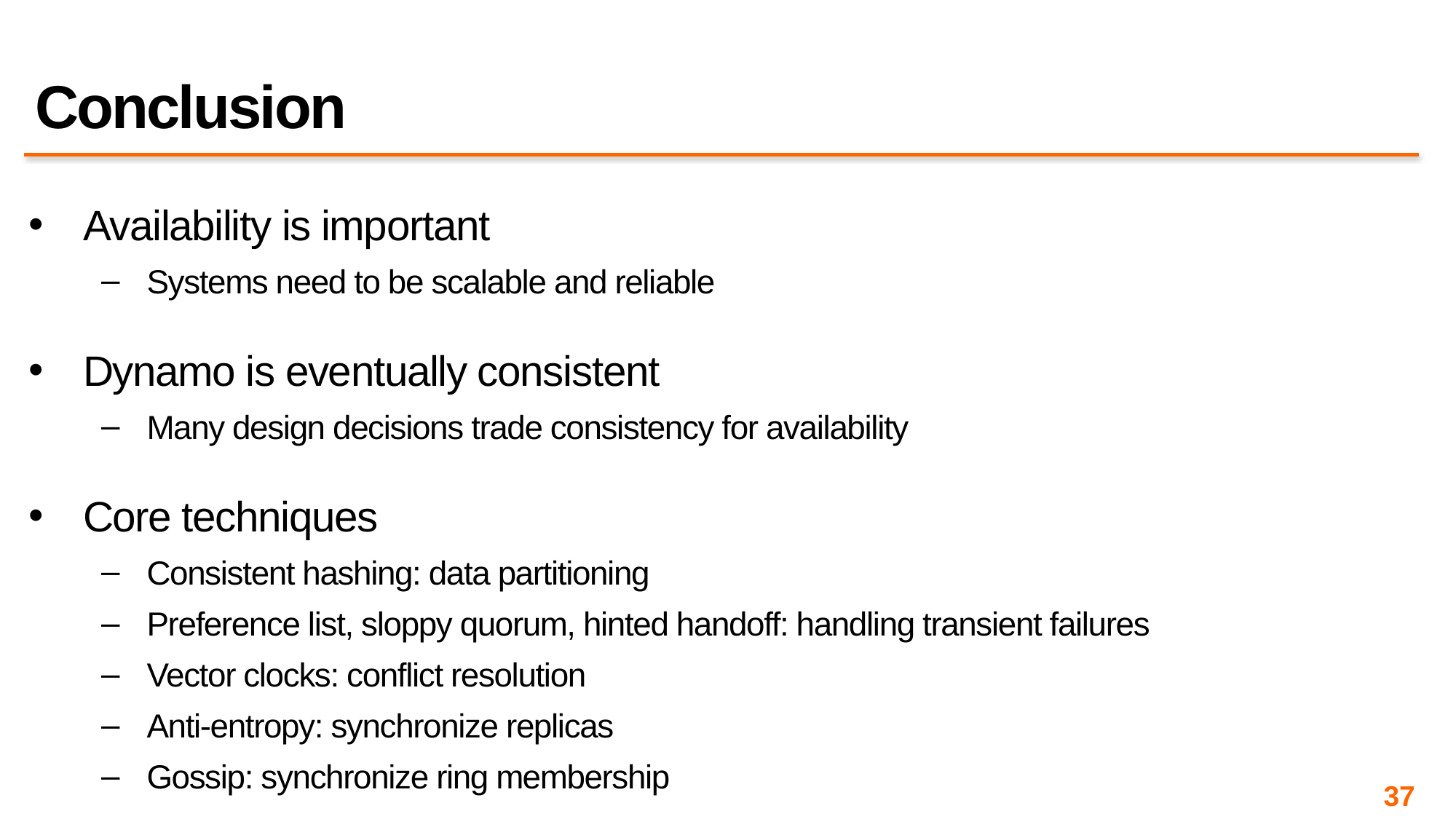

# Conclusion
Availability is important
Systems need to be scalable and reliable
Dynamo is eventually consistent
Many design decisions trade consistency for availability
Core techniques
Consistent hashing: data partitioning
Preference list, sloppy quorum, hinted handoff: handling transient failures
Vector clocks: conflict resolution
Anti-entropy: synchronize replicas
Gossip: synchronize ring membership

37